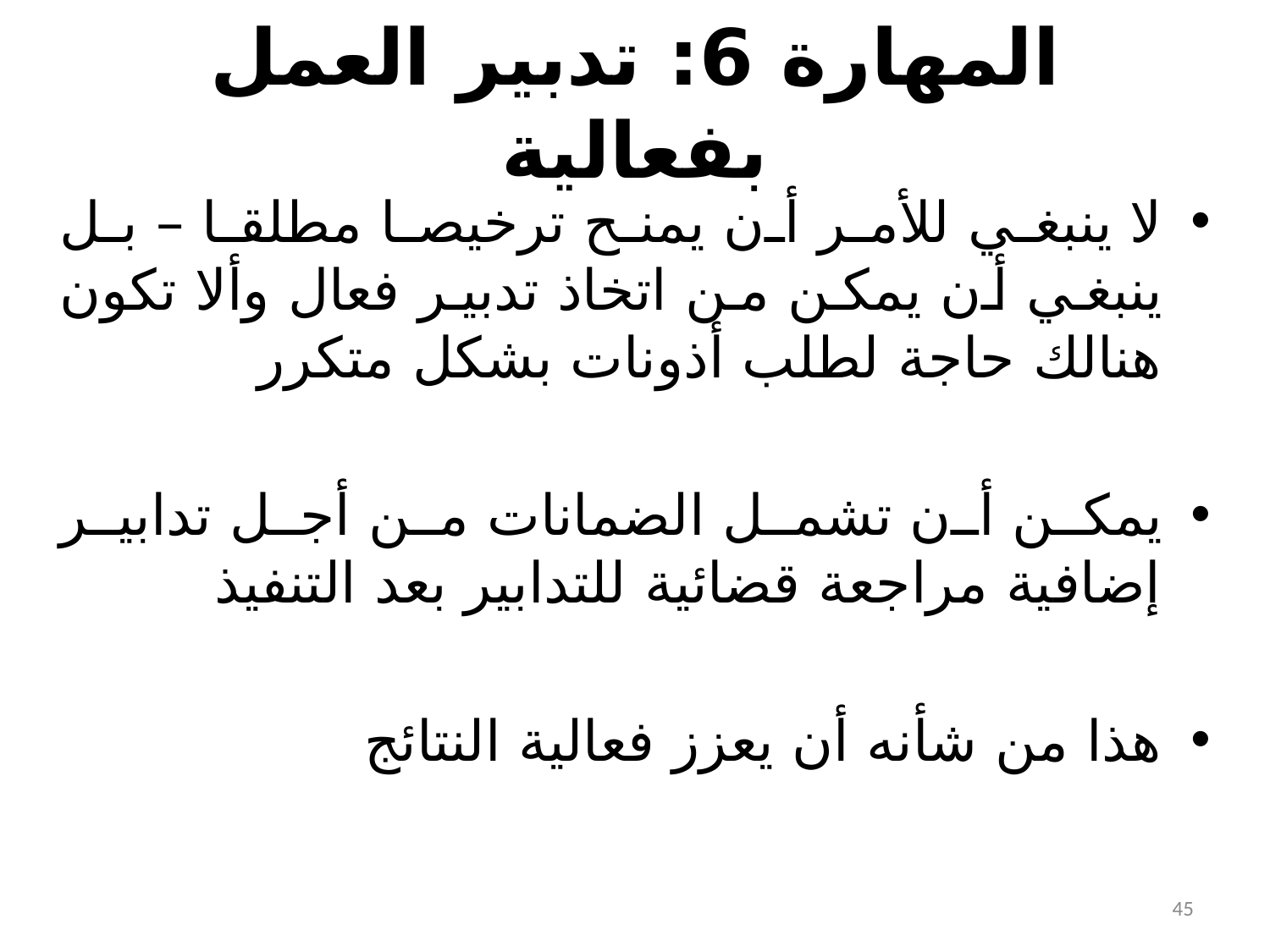

# المهارة 6: تدبير العمل بفعالية
لا ينبغي للأمر أن يمنح ترخيصا مطلقا – بل ينبغي أن يمكن من اتخاذ تدبير فعال وألا تكون هنالك حاجة لطلب أذونات بشكل متكرر

يمكن أن تشمل الضمانات من أجل تدابير إضافية مراجعة قضائية للتدابير بعد التنفيذ

هذا من شأنه أن يعزز فعالية النتائج
45